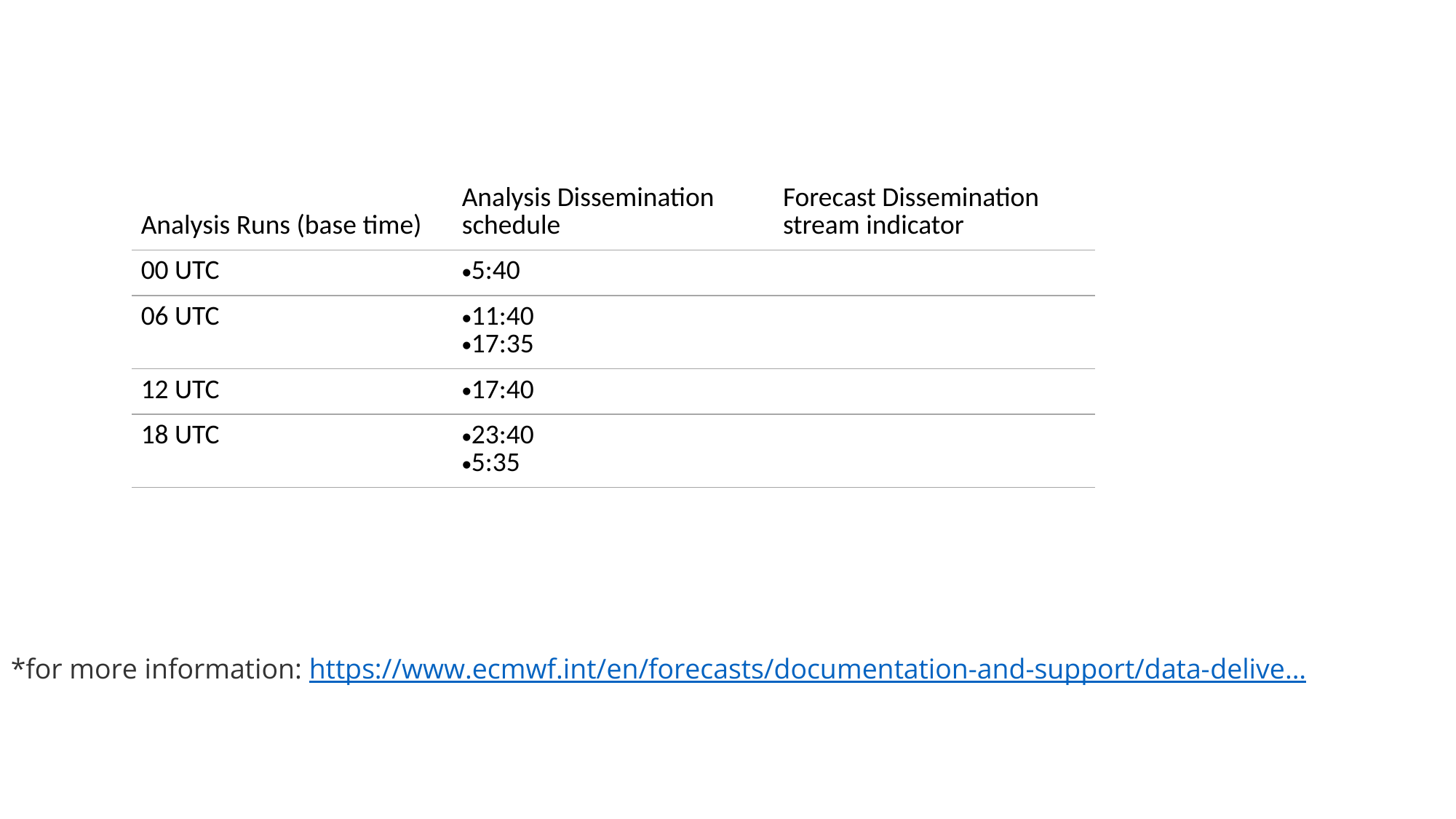

| Analysis Runs (base time) | Analysis Dissemination schedule | Forecast Dissemination stream indicator |
| --- | --- | --- |
| 00 UTC | 5:40 |  |
| 06 UTC | 11:40 17:35 |  |
| 12 UTC | 17:40 |  |
| 18 UTC | 23:40 5:35 |  |
*for more information: https://www.ecmwf.int/en/forecasts/documentation-and-support/data-delive...